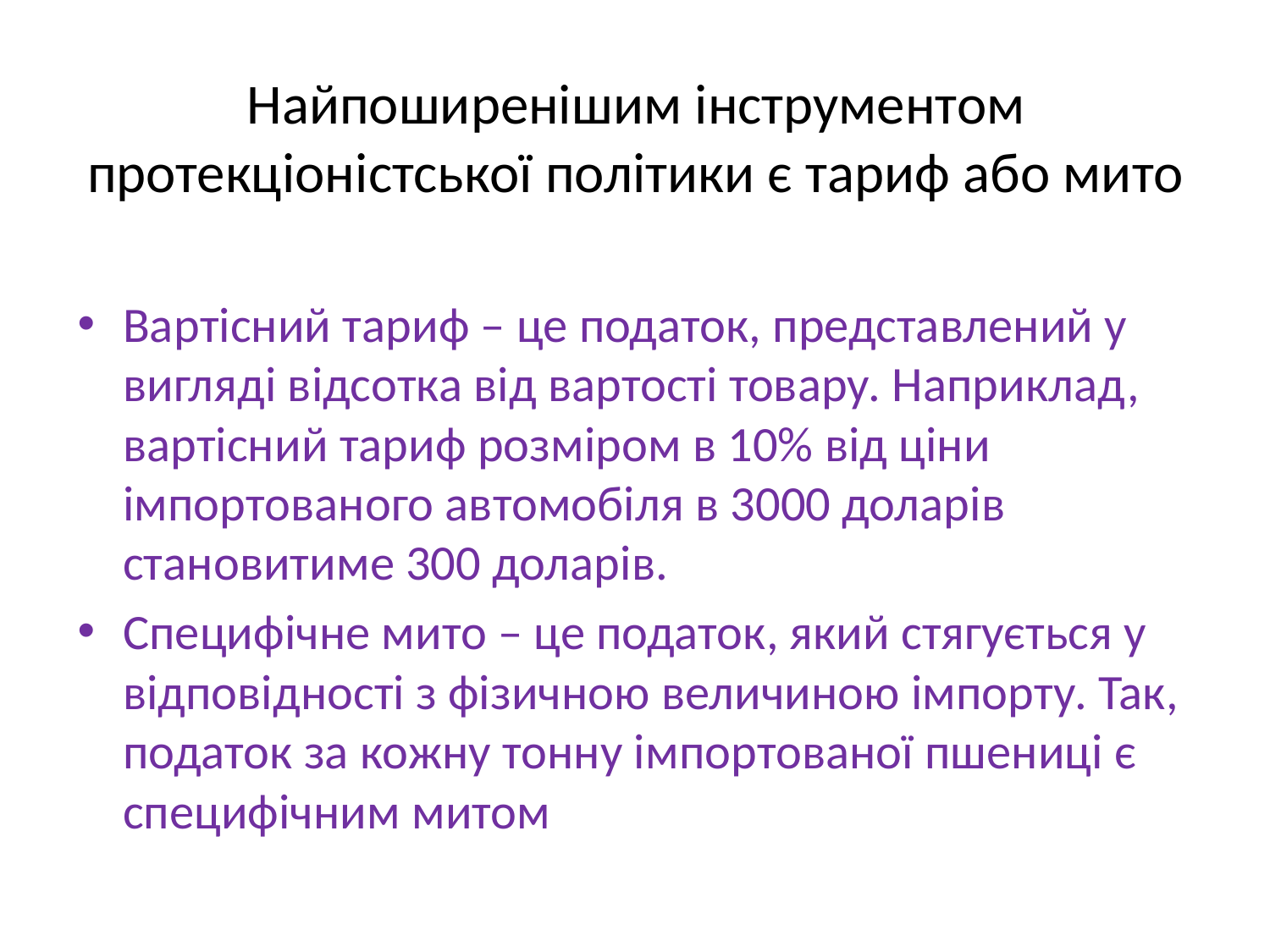

# Найпоширенішим інструментом протекціоністської політики є тариф або мито
Вартісний тариф – це податок, представлений у вигляді відсотка від вартості товару. Наприклад, вартісний тариф розміром в 10% від ціни імпортованого автомобіля в 3000 доларів становитиме 300 доларів.
Специфічне мито – це податок, який стягується у відповідності з фізичною величиною імпорту. Так, податок за кожну тонну імпортованої пшениці є специфічним митом